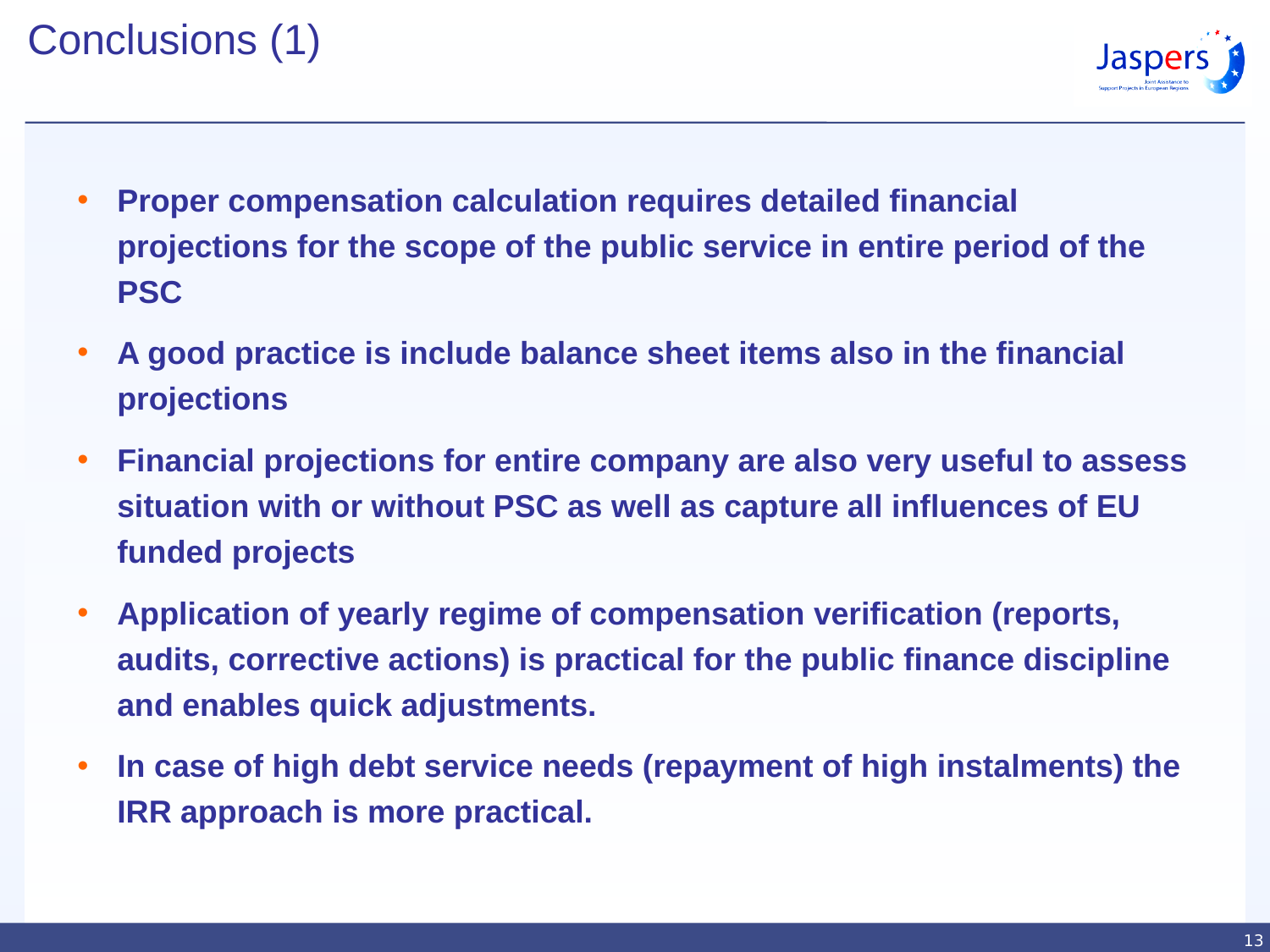

Conclusions (1)
Proper compensation calculation requires detailed financial projections for the scope of the public service in entire period of the PSC
A good practice is include balance sheet items also in the financial projections
Financial projections for entire company are also very useful to assess situation with or without PSC as well as capture all influences of EU funded projects
Application of yearly regime of compensation verification (reports, audits, corrective actions) is practical for the public finance discipline and enables quick adjustments.
In case of high debt service needs (repayment of high instalments) the IRR approach is more practical.
13